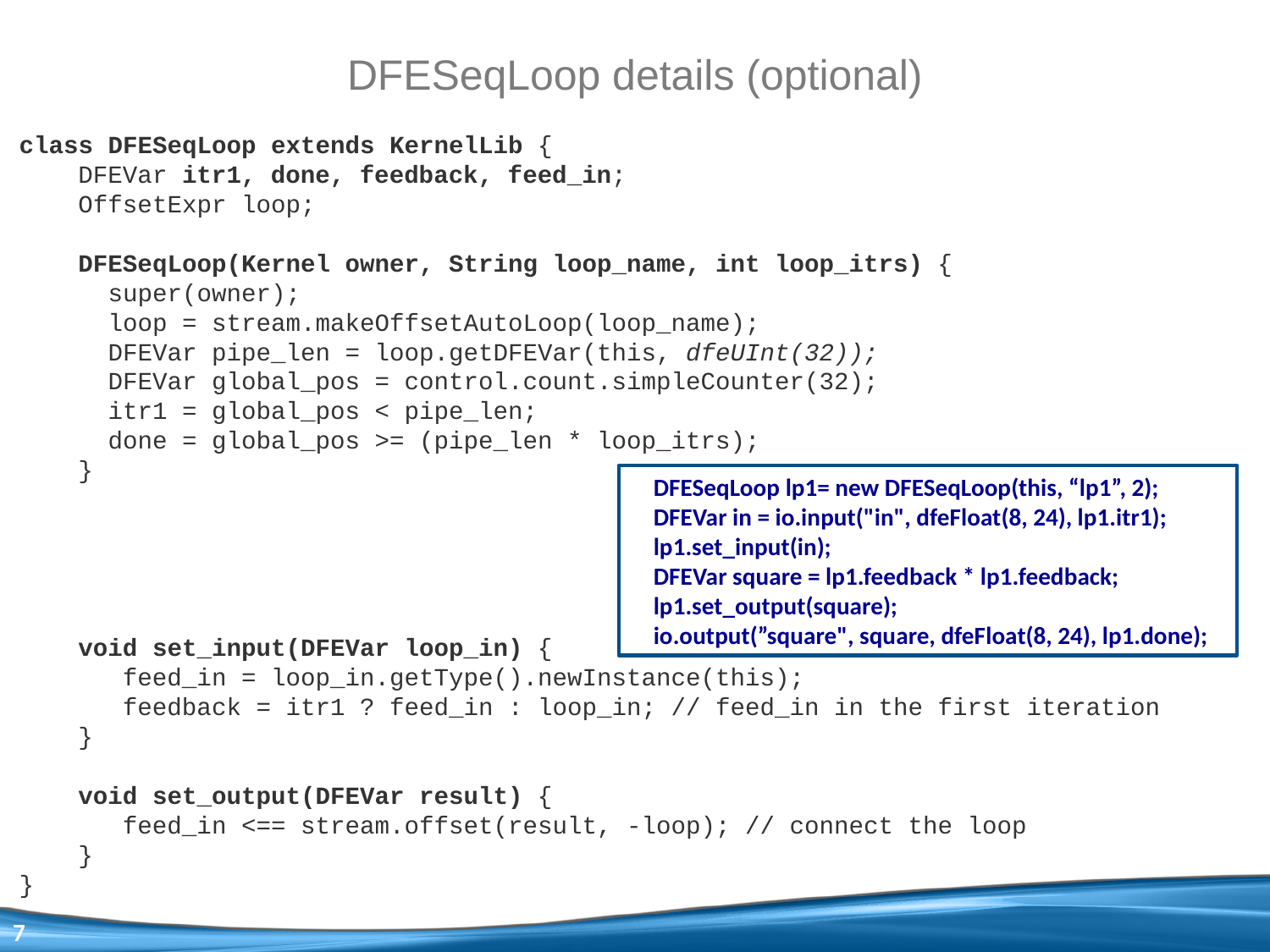

# DFESeqLoop details (optional)
class DFESeqLoop extends KernelLib {
    DFEVar itr1, done, feedback, feed_in;
    OffsetExpr loop;

    DFESeqLoop(Kernel owner, String loop_name, int loop_itrs) {
      super(owner);
      loop = stream.makeOffsetAutoLoop(loop_name);
      DFEVar pipe_len = loop.getDFEVar(this, dfeUInt(32));
      DFEVar global_pos = control.count.simpleCounter(32);
      itr1 = global_pos < pipe_len;
      done = global_pos >= (pipe_len * loop_itrs);
    }

    void set_input(DFEVar loop_in) {
       feed_in = loop_in.getType().newInstance(this);
       feedback = itr1 ? feed_in : loop_in; // feed_in in the first iteration
    }

    void set_output(DFEVar result) {
       feed_in <== stream.offset(result, -loop); // connect the loop
    }
}

    DFESeqLoop lp1= new DFESeqLoop(this, “lp1”, 2);
    DFEVar in = io.input("in", dfeFloat(8, 24), lp1.itr1);
    lp1.set_input(in);
    DFEVar square = lp1.feedback * lp1.feedback;
    lp1.set_output(square);
    io.output(”square", square, dfeFloat(8, 24), lp1.done);
7